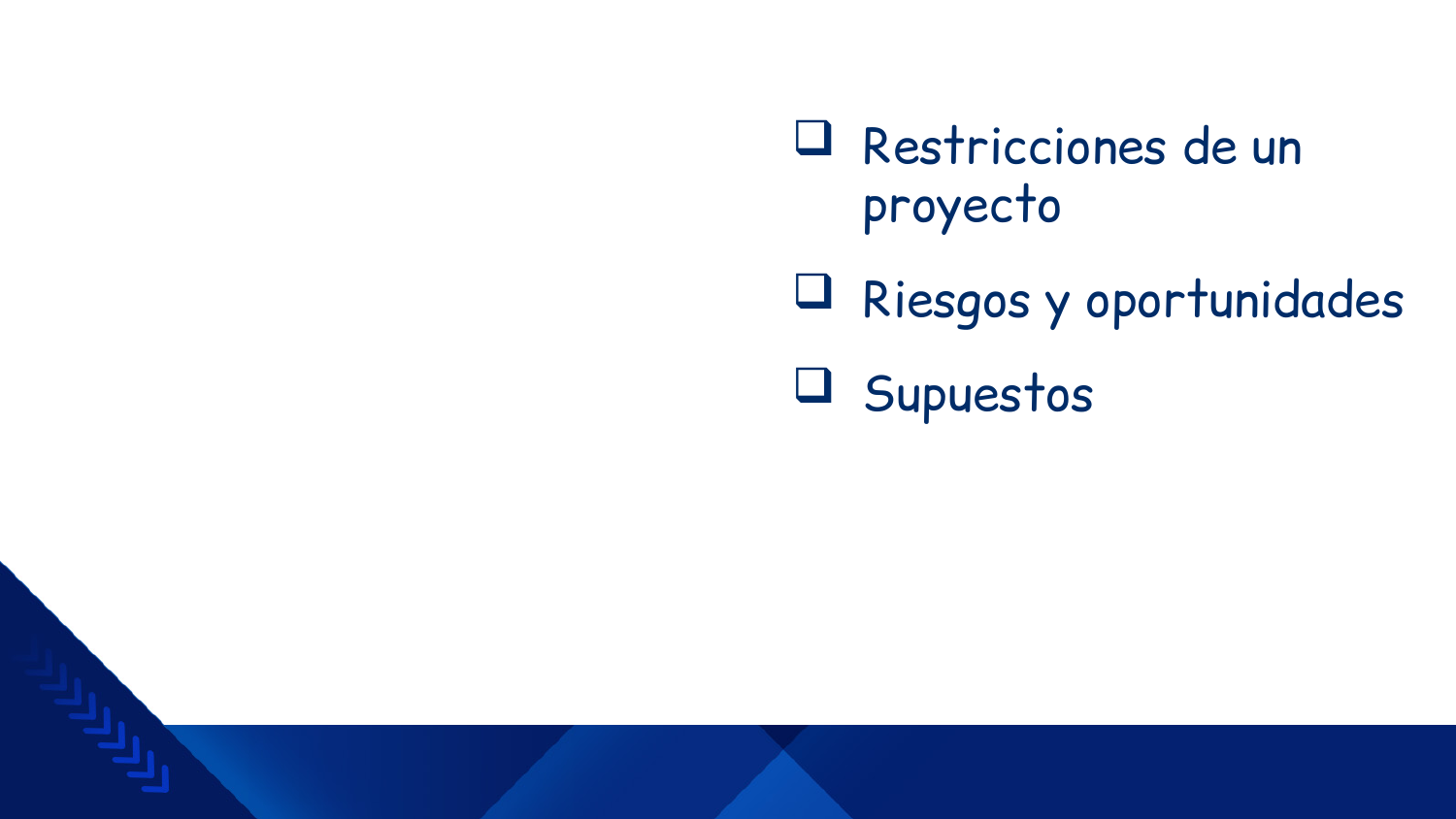

Restricciones de un proyecto
Riesgos y oportunidades
Supuestos